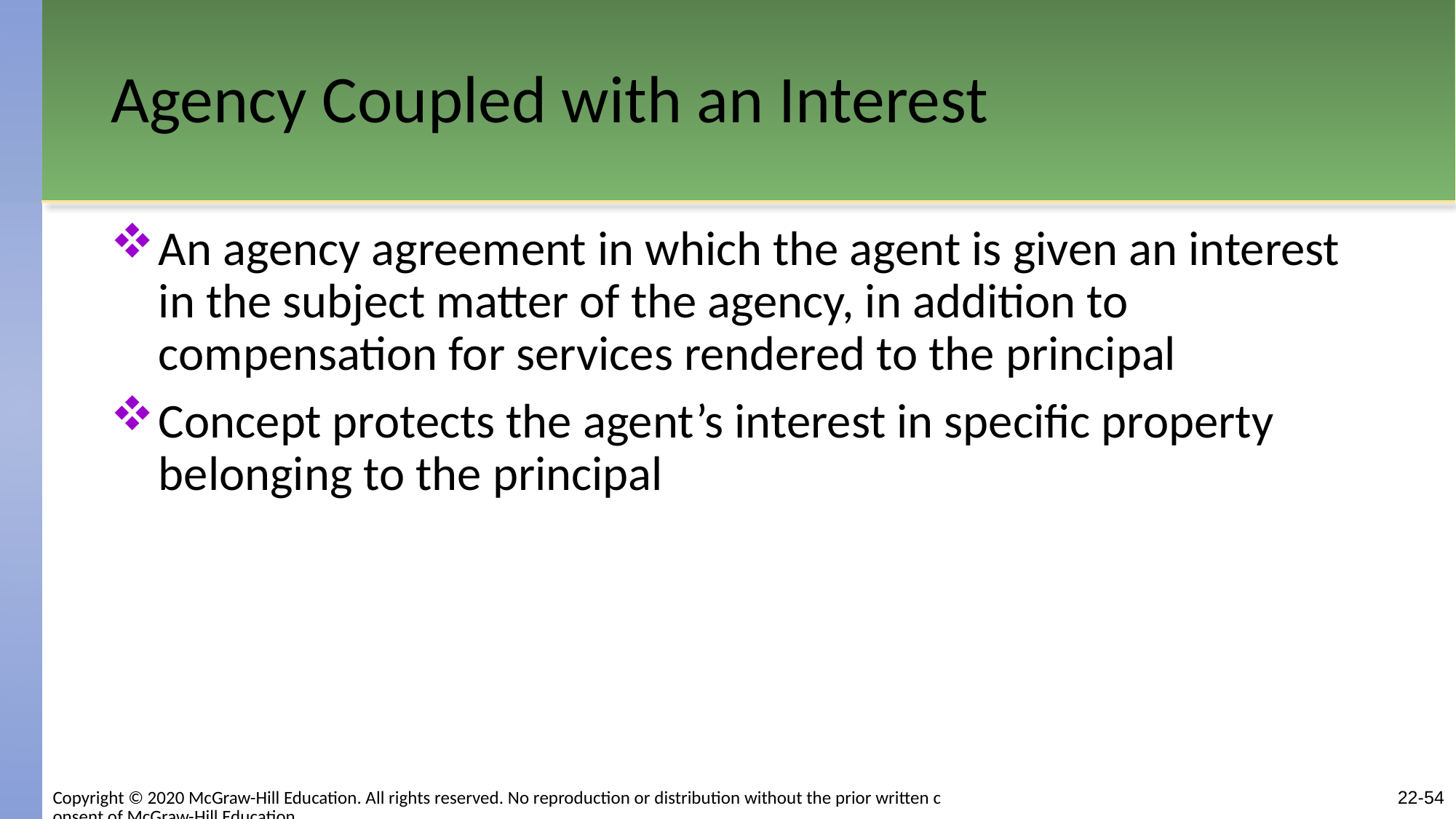

# Agency Coupled with an Interest
An agency agreement in which the agent is given an interest in the subject matter of the agency, in addition to compensation for services rendered to the principal
Concept protects the agent’s interest in specific property belonging to the principal
22-54
Copyright © 2020 McGraw-Hill Education. All rights reserved. No reproduction or distribution without the prior written consent of McGraw-Hill Education.